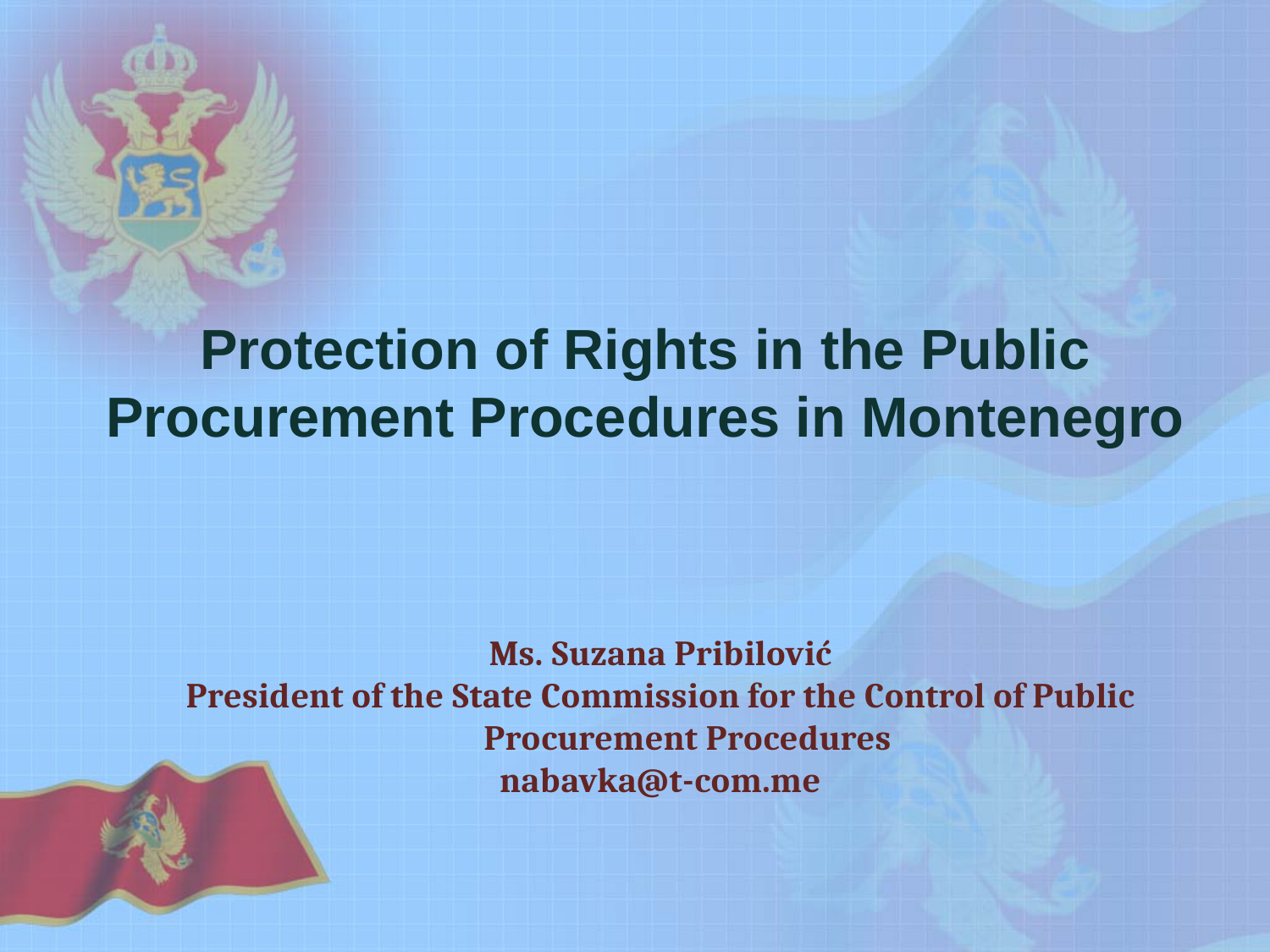

Protection of Rights in the Public Procurement Procedures in Montenegro
Ms. Suzana Pribilović
President of the State Commission for the Control of Public Procurement Procedures
nabavka@t-com.me